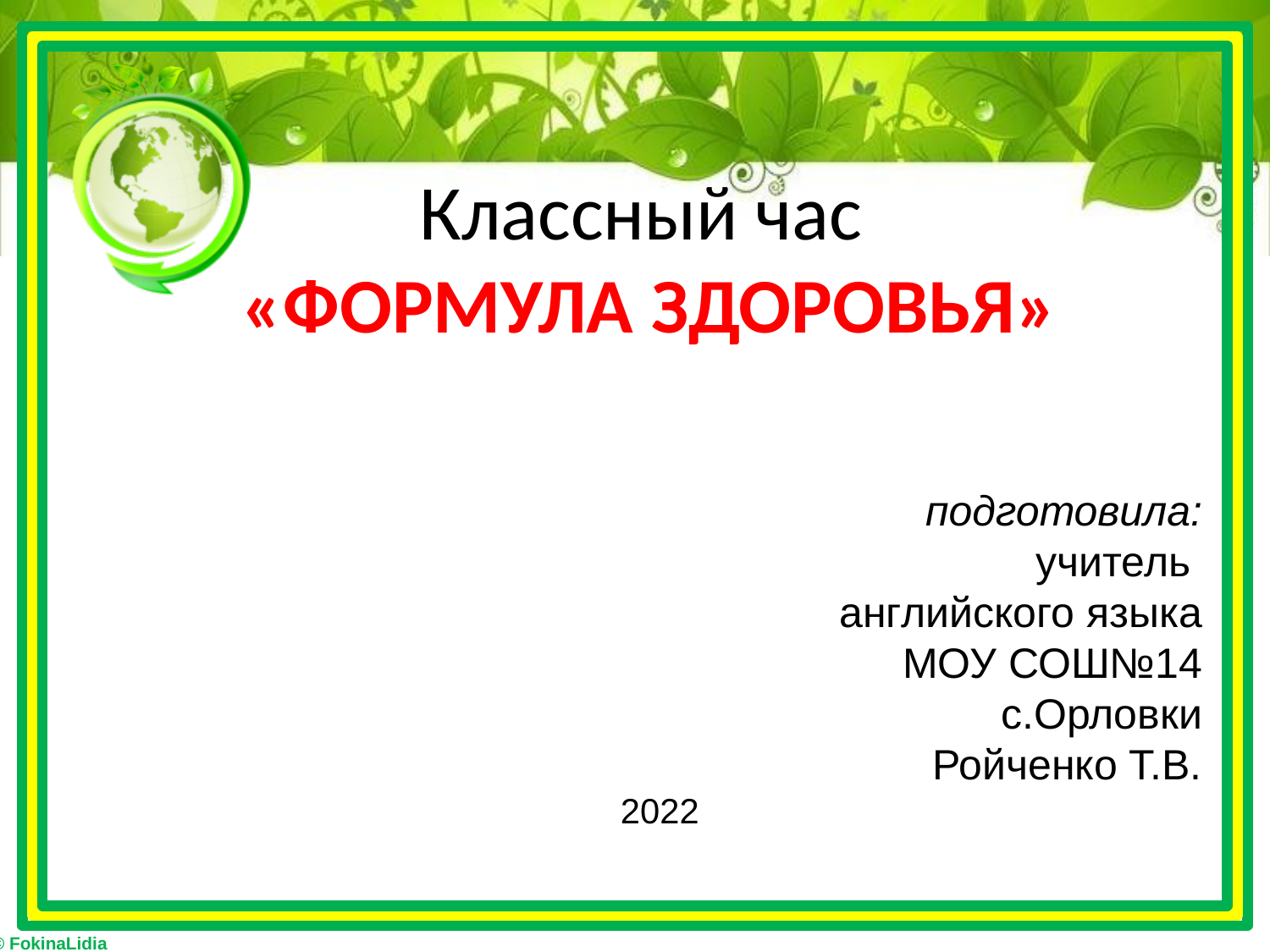

# Классный час «ФОРМУЛА ЗДОРОВЬЯ»

подготовила:
учитель
английского языка
МОУ СОШ№14
с.Орловки
Ройченко Т.В.
2022